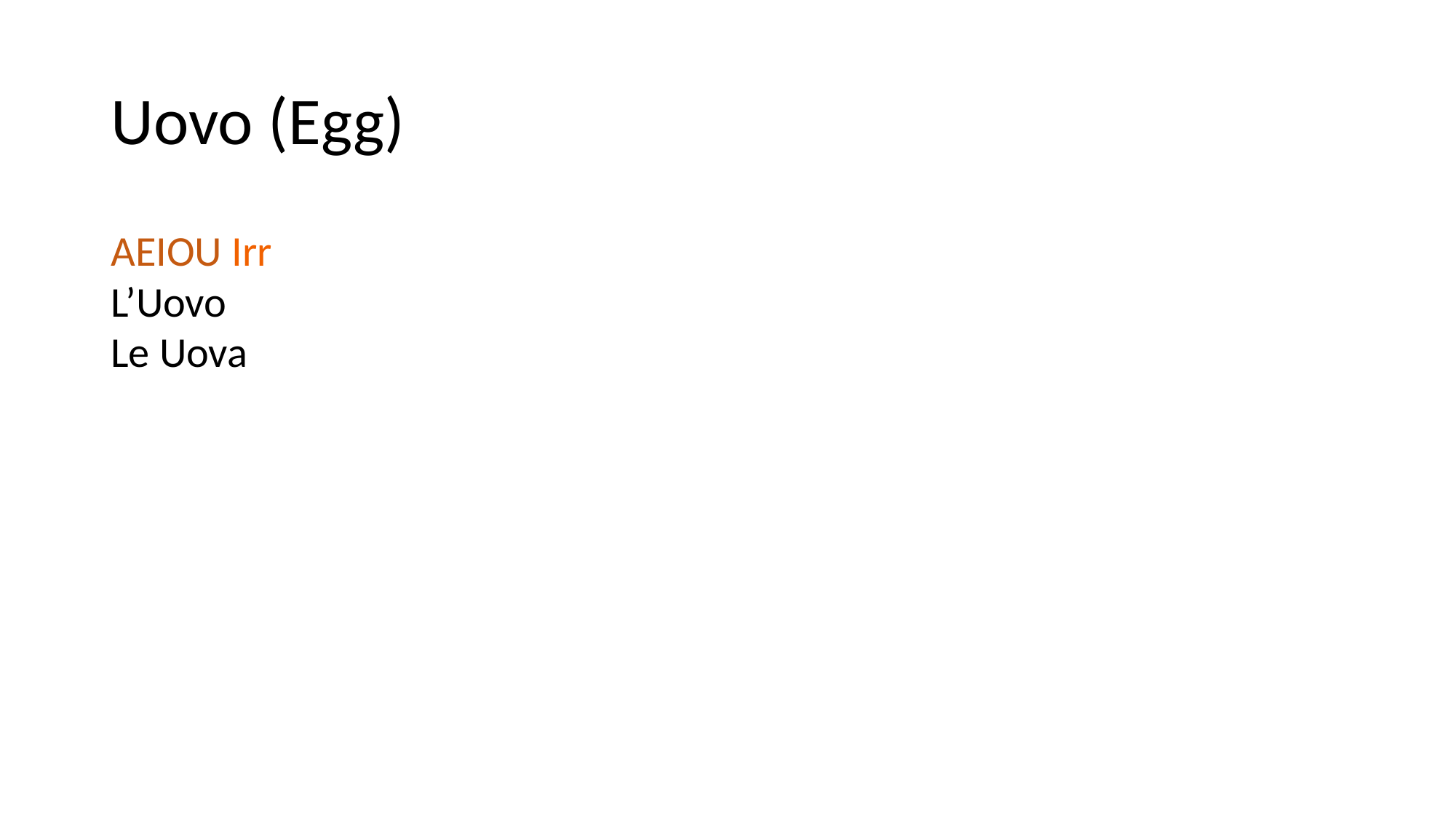

# Uovo (Egg)
AEIOU Irr
L’Uovo
Le Uova